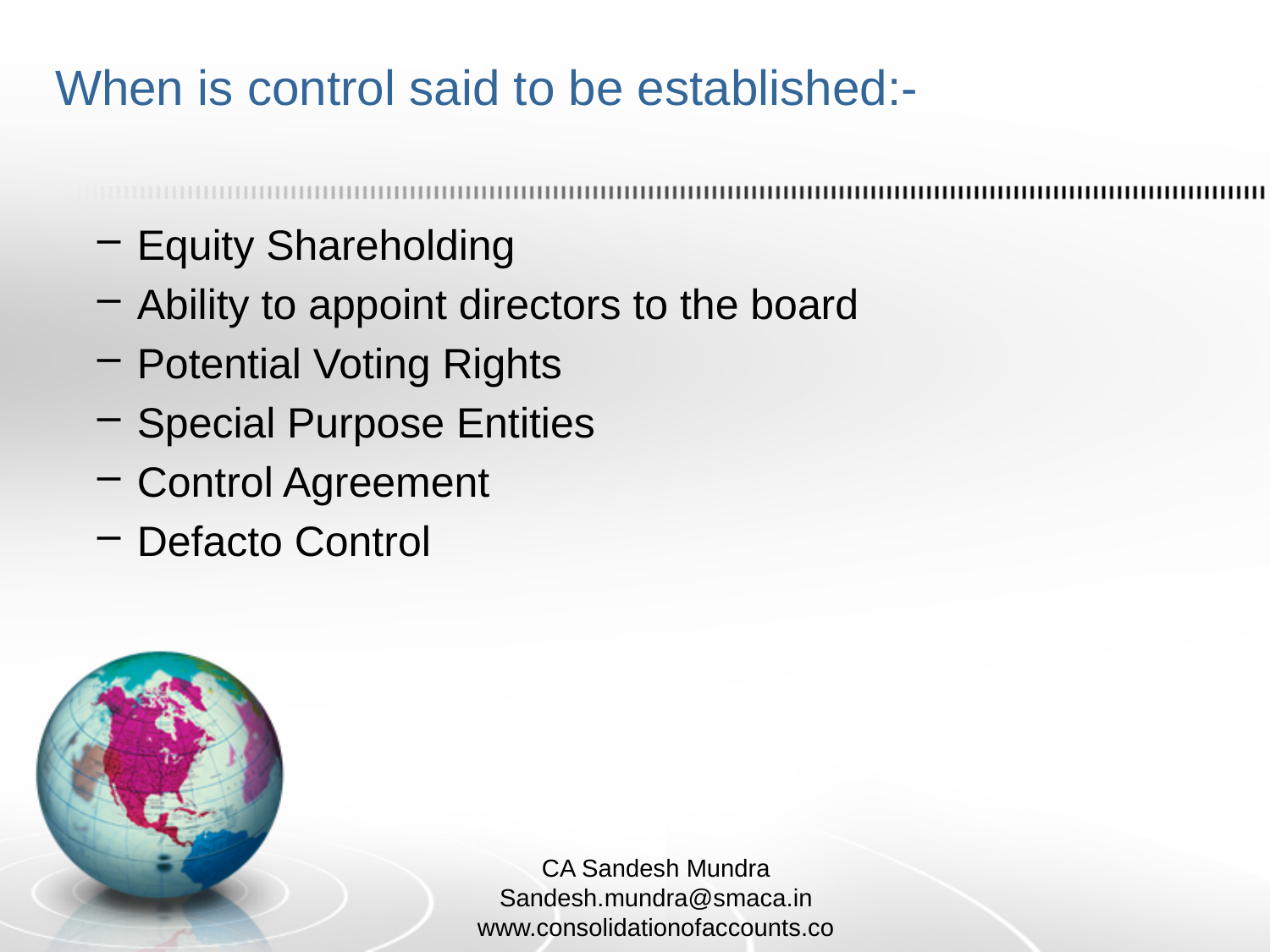

# When is control said to be established:-
Equity Shareholding
Ability to appoint directors to the board
Potential Voting Rights
Special Purpose Entities
Control Agreement
Defacto Control